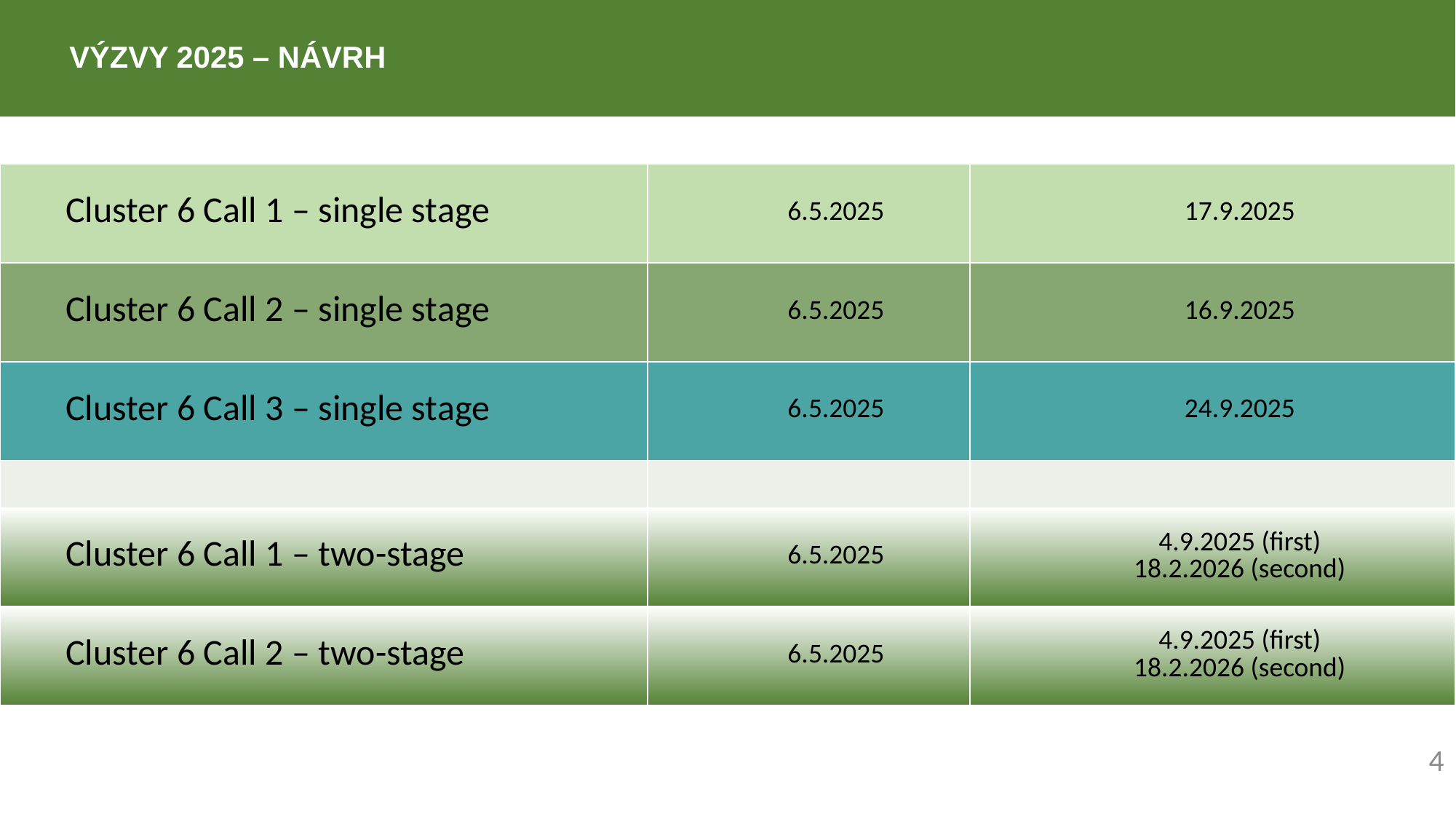

# výzvy 2025 – návrh
| Cluster 6 Call 1 – single stage | 6.5.2025 | 17.9.2025 |
| --- | --- | --- |
| Cluster 6 Call 2 – single stage | 6.5.2025 | 16.9.2025 |
| Cluster 6 Call 3 – single stage | 6.5.2025 | 24.9.2025 |
|  |  |  |
| Cluster 6 Call 1 – two-stage | 6.5.2025 | 4.9.2025 (first) 18.2.2026 (second) |
| Cluster 6 Call 2 – two-stage | 6.5.2025 | 4.9.2025 (first) 18.2.2026 (second) |
4